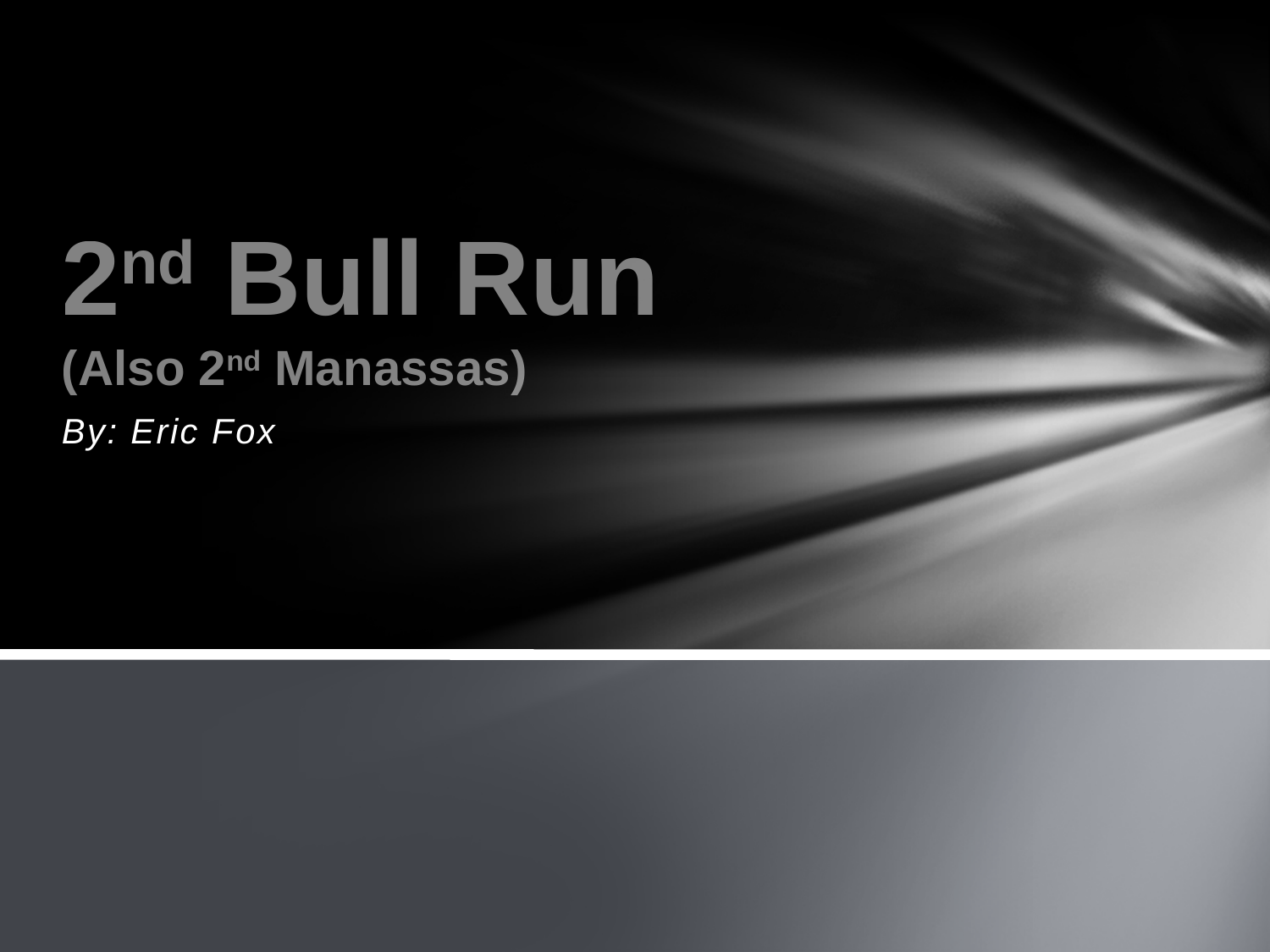

# 2nd Bull Run (Also 2nd Manassas)
By: Eric Fox